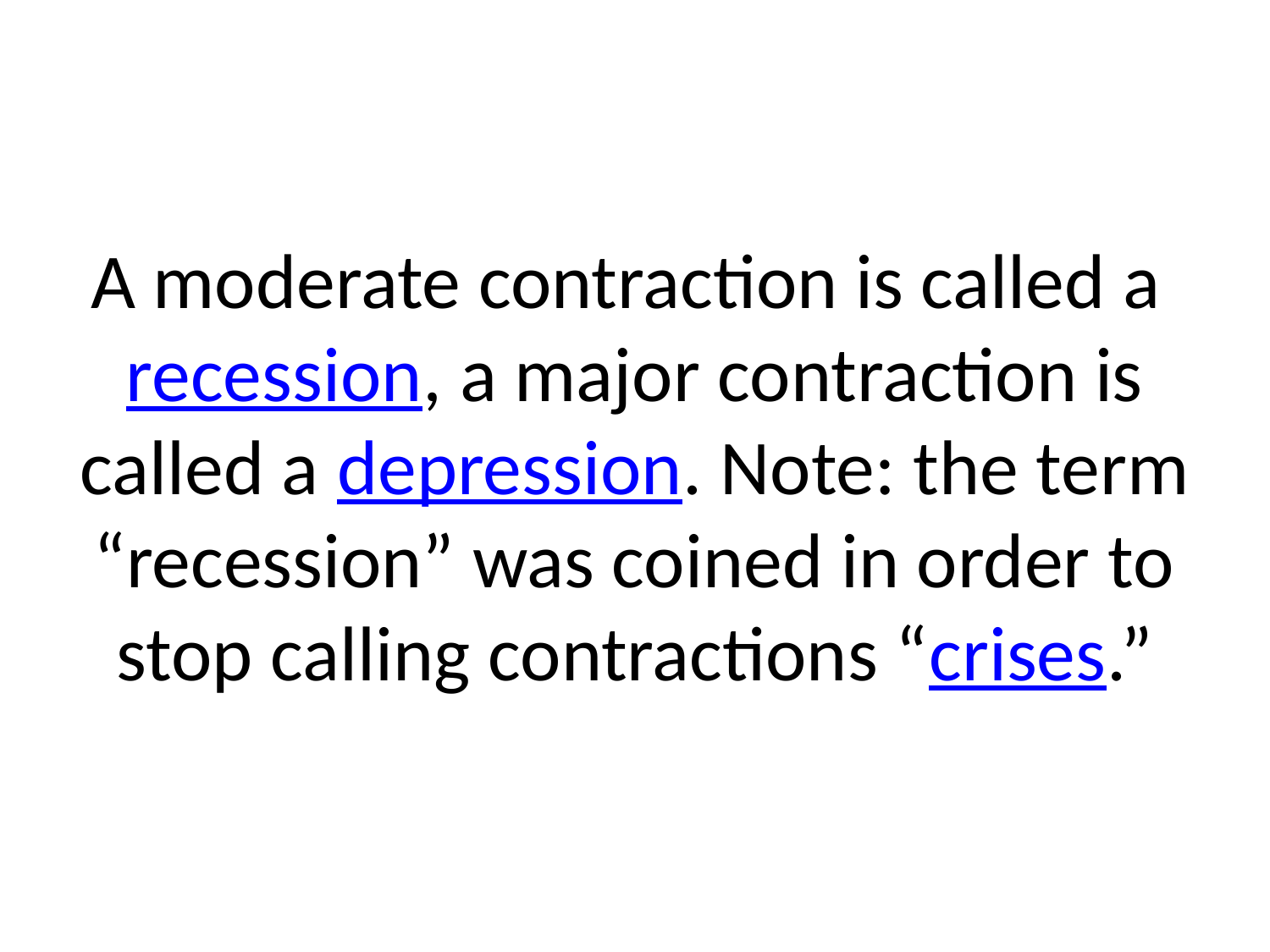

# A moderate contraction is called a recession, a major contraction is called a depression. Note: the term “recession” was coined in order to stop calling contractions “crises.”